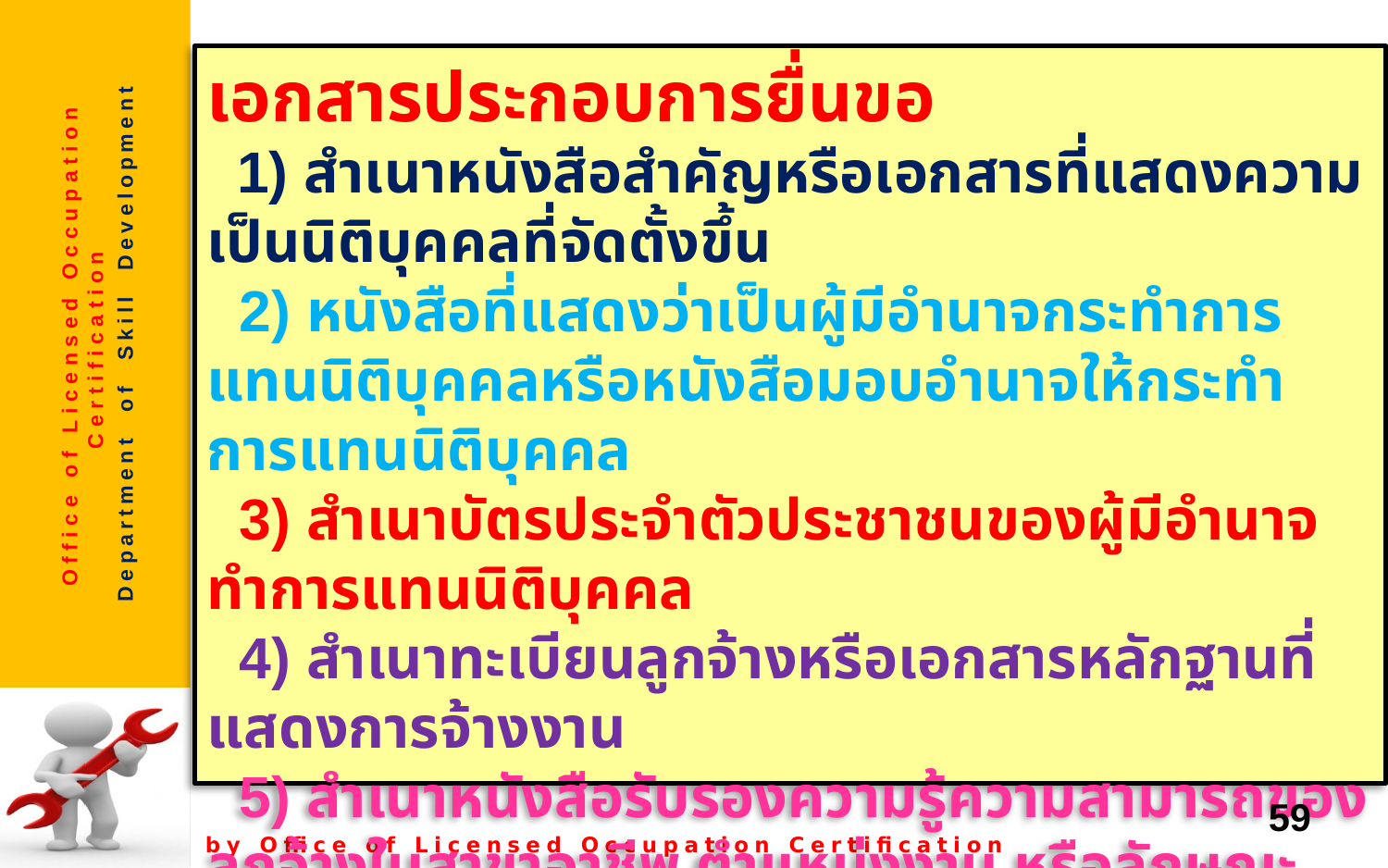

เอกสารประกอบการยื่นขอ
  1) สำเนาหนังสือสำคัญหรือเอกสารที่แสดงความเป็นนิติบุคคลที่จัดตั้งขึ้น
  2) หนังสือที่แสดงว่าเป็นผู้มีอำนาจกระทำการแทนนิติบุคคลหรือหนังสือมอบอำนาจให้กระทำการแทนนิติบุคคล
  3) สำเนาบัตรประจำตัวประชาชนของผู้มีอำนาจทำการแทนนิติบุคคล
  4) สำเนาทะเบียนลูกจ้างหรือเอกสารหลักฐานที่แสดงการจ้างงาน
  5) สำเนาหนังสือรับรองความรู้ความสามารถของลูกจ้างในสาขาอาชีพ ตำแหน่งงาน หรือลักษณะงานที่อาจเป็นอันตรายต่อสาธารณะหรือต้องใช้ผู้มีความรู้ความสามารถตามที่รัฐมนตรีประกาศกำหนด
  6) เอกสารอื่นๆ (โปรดระบุ)
59